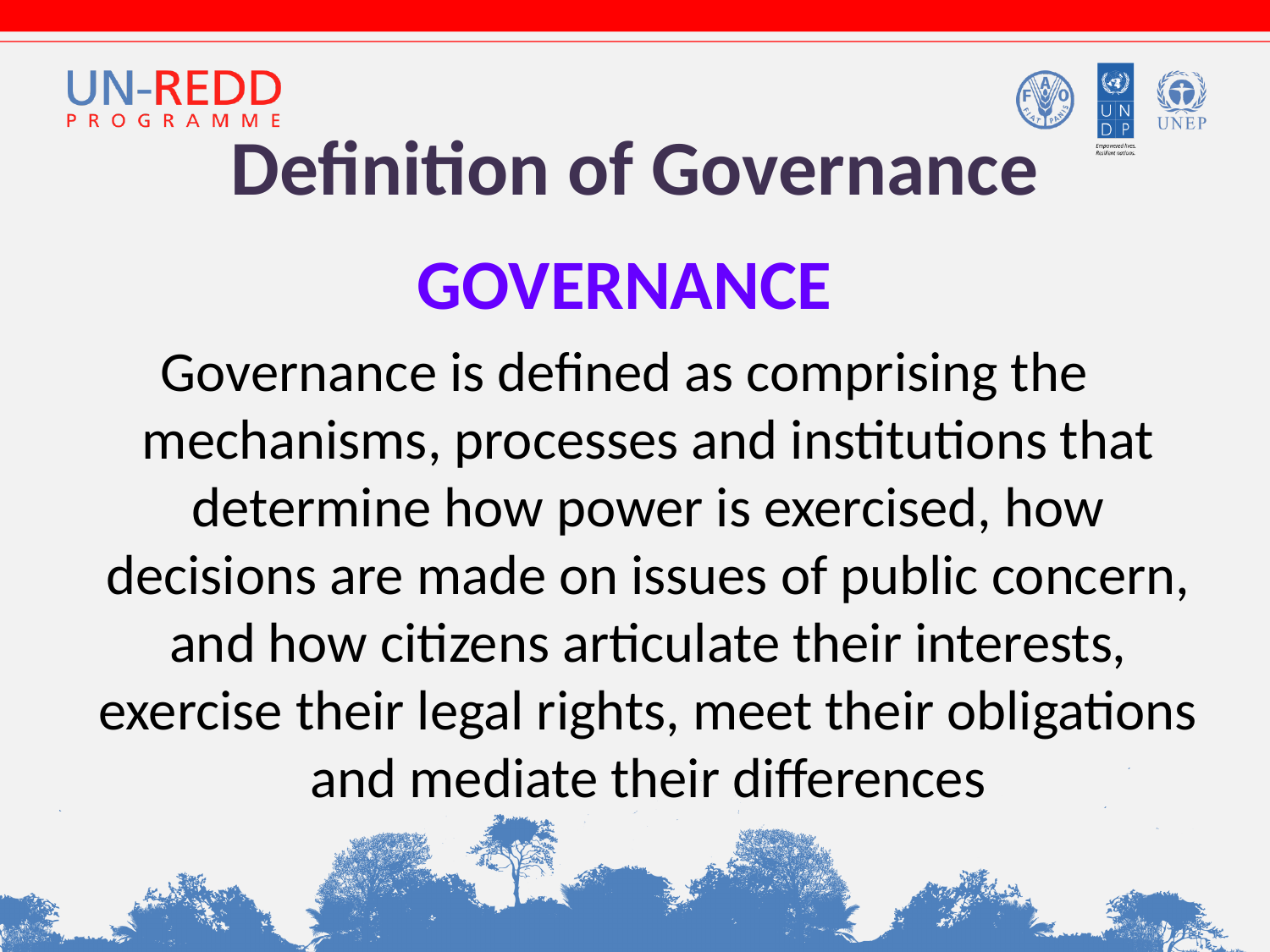

Definition of Governance
GOVERNANCE
Governance is defined as comprising the mechanisms, processes and institutions that determine how power is exercised, how decisions are made on issues of public concern, and how citizens articulate their interests, exercise their legal rights, meet their obligations and mediate their differences